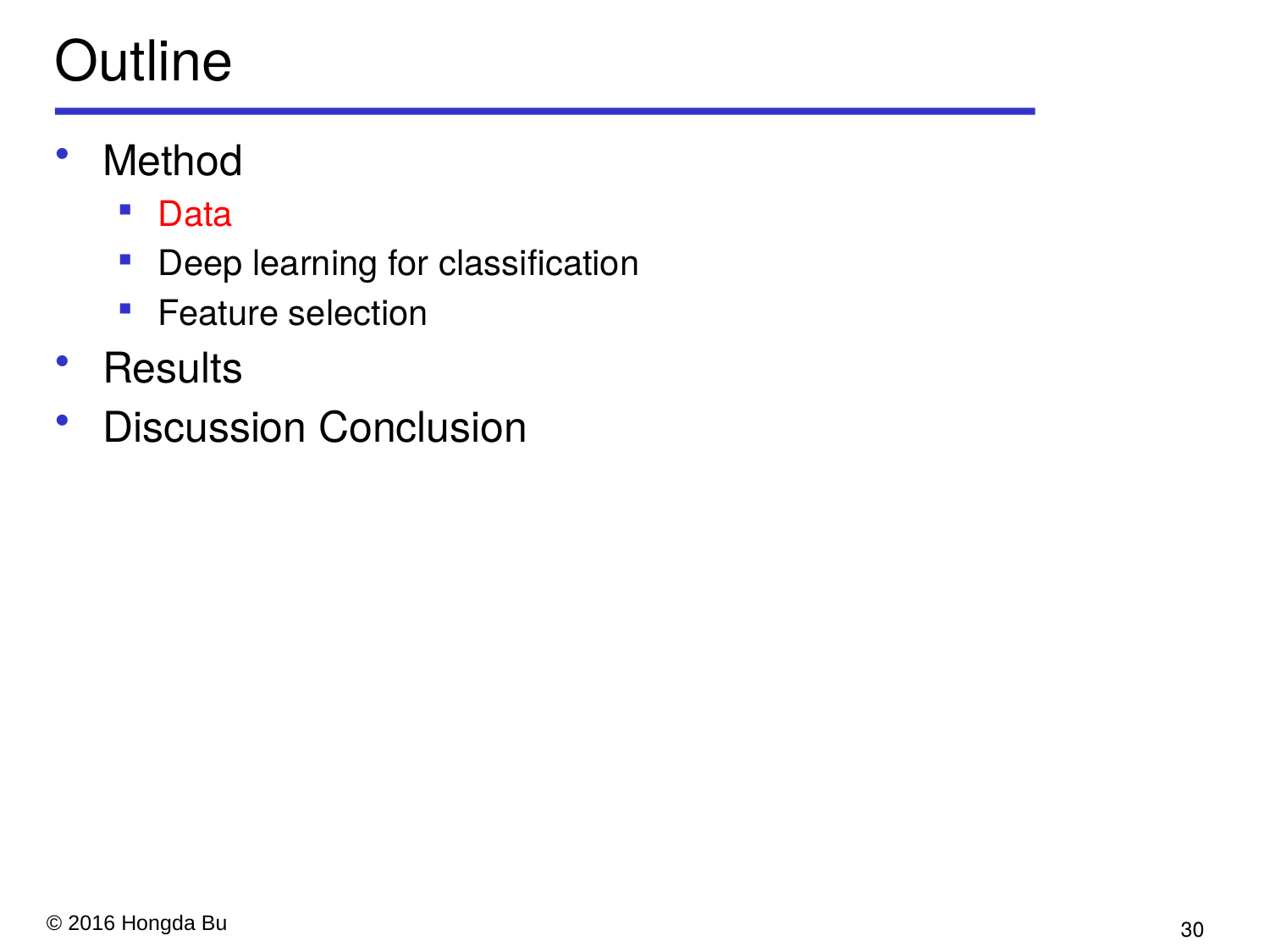

# Outline
Method
Data
Deep learning for classification
Feature selection
Results
Discussion Conclusion

© 2016 Hongda Bu
30